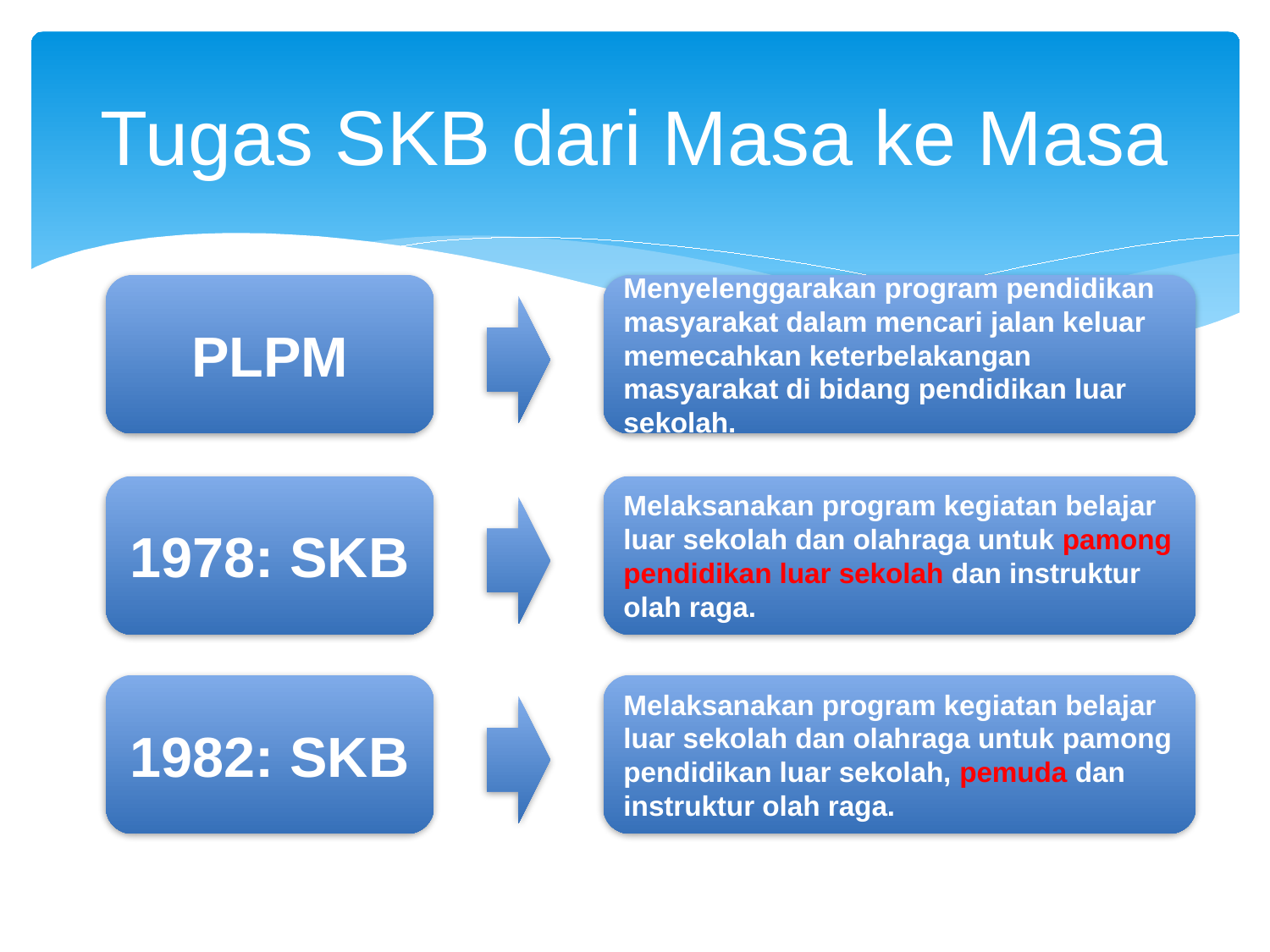

# Tugas SKB dari Masa ke Masa
PLPM
Menyelenggarakan program pendidikan masyarakat dalam mencari jalan keluar memecahkan keterbelakangan masyarakat di bidang pendidikan luar sekolah.

1978: SKB
Melaksanakan program kegiatan belajar luar sekolah dan olahraga untuk pamong pendidikan luar sekolah dan instruktur olah raga.

1982: SKB
Melaksanakan program kegiatan belajar luar sekolah dan olahraga untuk pamong pendidikan luar sekolah, pemuda dan instruktur olah raga.